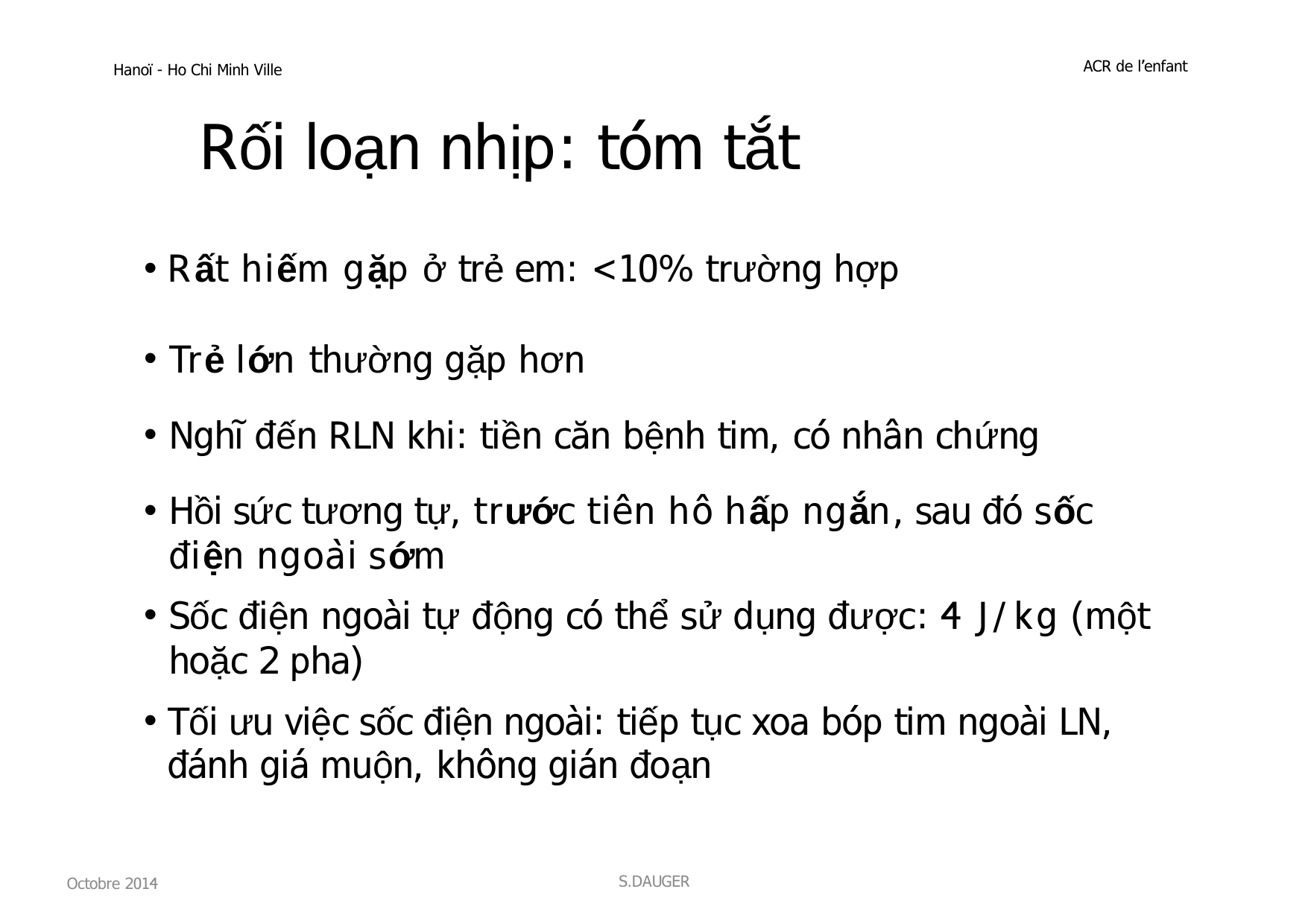

ACR de l’enfant
Hanoï - Ho Chi Minh Ville
Rối loạn nhịp: tóm tắt
Rất hiếm gặp ở trẻ em: <10% trường hợp

Trẻ lớn thường gặp hơn

Nghĩ đến RLN khi: tiền căn bệnh tim, có nhân chứng

Hồi sức tương tự, trước tiên hô hấp ngắn, sau đó sốc điện ngoài sớm

Sốc điện ngoài tự động có thể sử dụng được: 4 J/kg (một hoặc 2 pha)

Tối ưu việc sốc điện ngoài: tiếp tục xoa bóp tim ngoài LN, đánh giá muộn, không gián đoạn
Octobre 2014
S.DAUGER